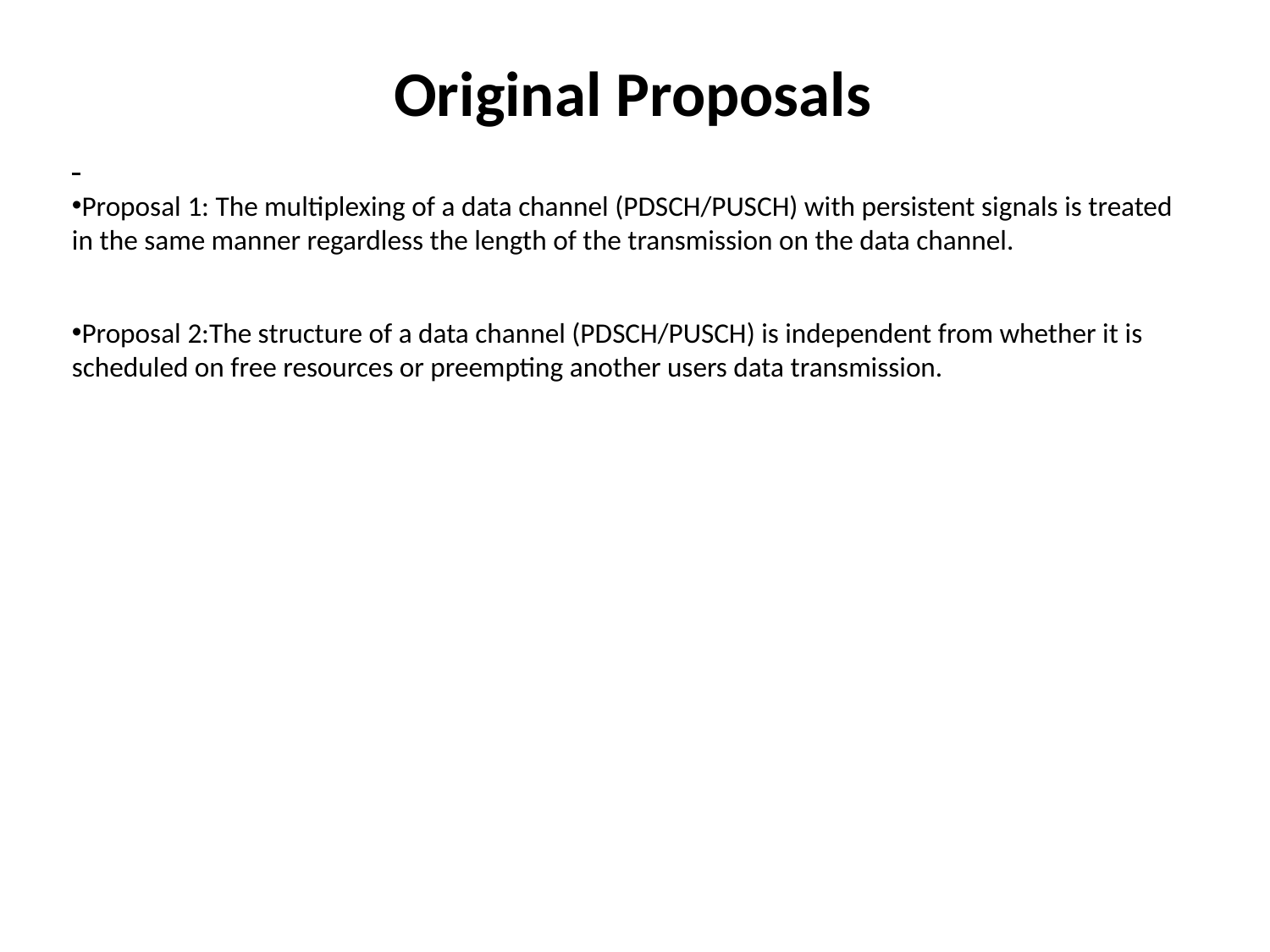

Original Proposals

Proposal 1: The multiplexing of a data channel (PDSCH/PUSCH) with persistent signals is treated in the same manner regardless the length of the transmission on the data channel.

Proposal 2:The structure of a data channel (PDSCH/PUSCH) is independent from whether it is scheduled on free resources or preempting another users data transmission.